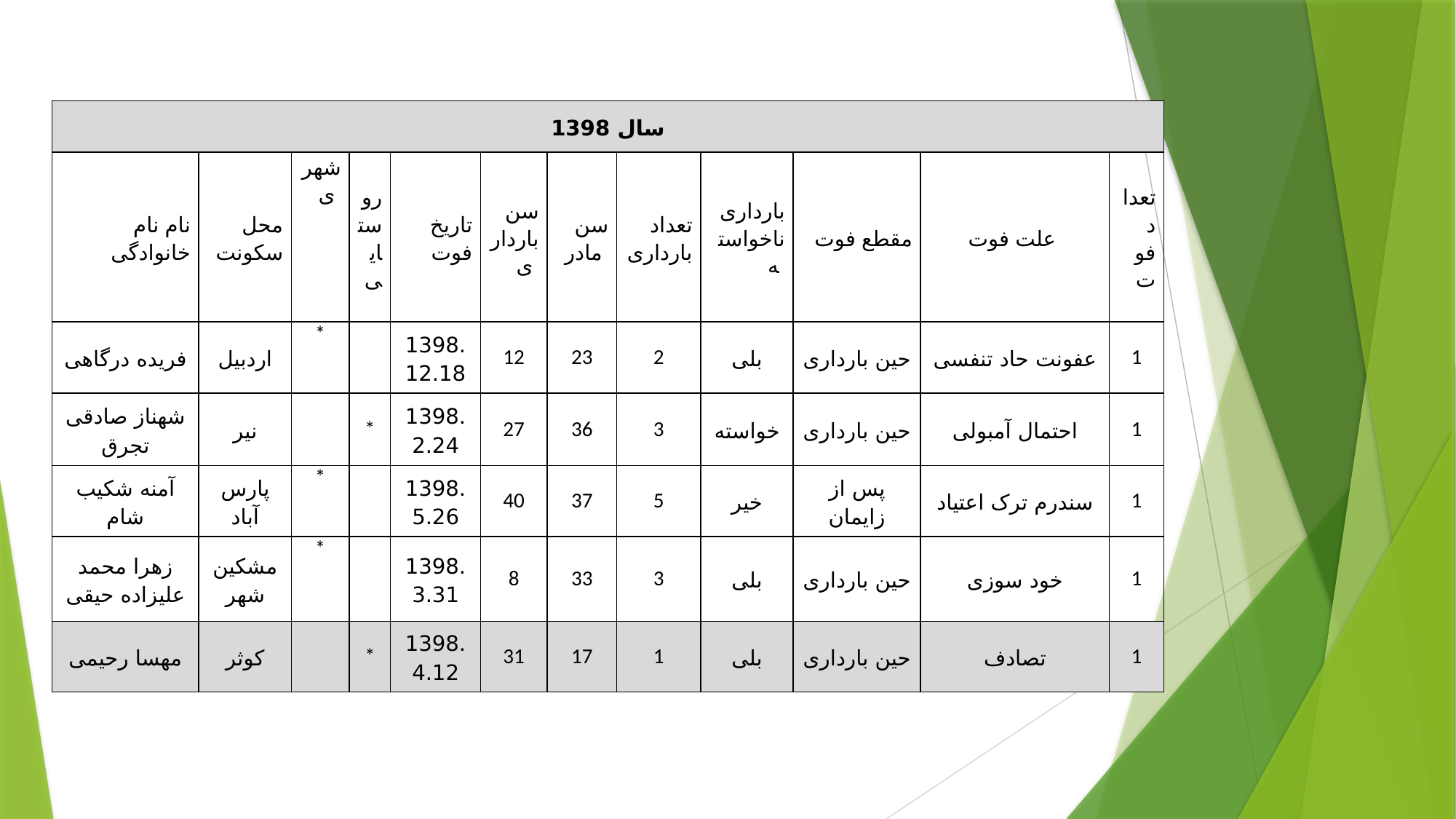

| سال 1398 |  |  |  |  |  |  |  |  |  |  |  |
| --- | --- | --- | --- | --- | --- | --- | --- | --- | --- | --- | --- |
| نام نام خانوادگی | محل سکونت | شهری | روستایی | تاریخ فوت | سن بارداری | سن مادر | تعداد بارداری | بارداری ناخواسته | مقطع فوت | علت فوت | تعداد فوت |
| فریده درگاهی | اردبیل | \* |  | 1398.12.18 | 12 | 23 | 2 | بلی | حین بارداری | عفونت حاد تنفسی | 1 |
| شهناز صادقی تجرق | نیر |  | \* | 1398.2.24 | 27 | 36 | 3 | خواسته | حین بارداری | احتمال آمبولی | 1 |
| آمنه شکیب شام | پارس آباد | \* |  | 1398.5.26 | 40 | 37 | 5 | خیر | پس از زایمان | سندرم ترک اعتیاد | 1 |
| زهرا محمد علیزاده حیقی | مشکین شهر | \* |  | 1398.3.31 | 8 | 33 | 3 | بلی | حین بارداری | خود سوزی | 1 |
| مهسا رحیمی | کوثر |  | \* | 1398.4.12 | 31 | 17 | 1 | بلی | حین بارداری | تصادف | 1 |